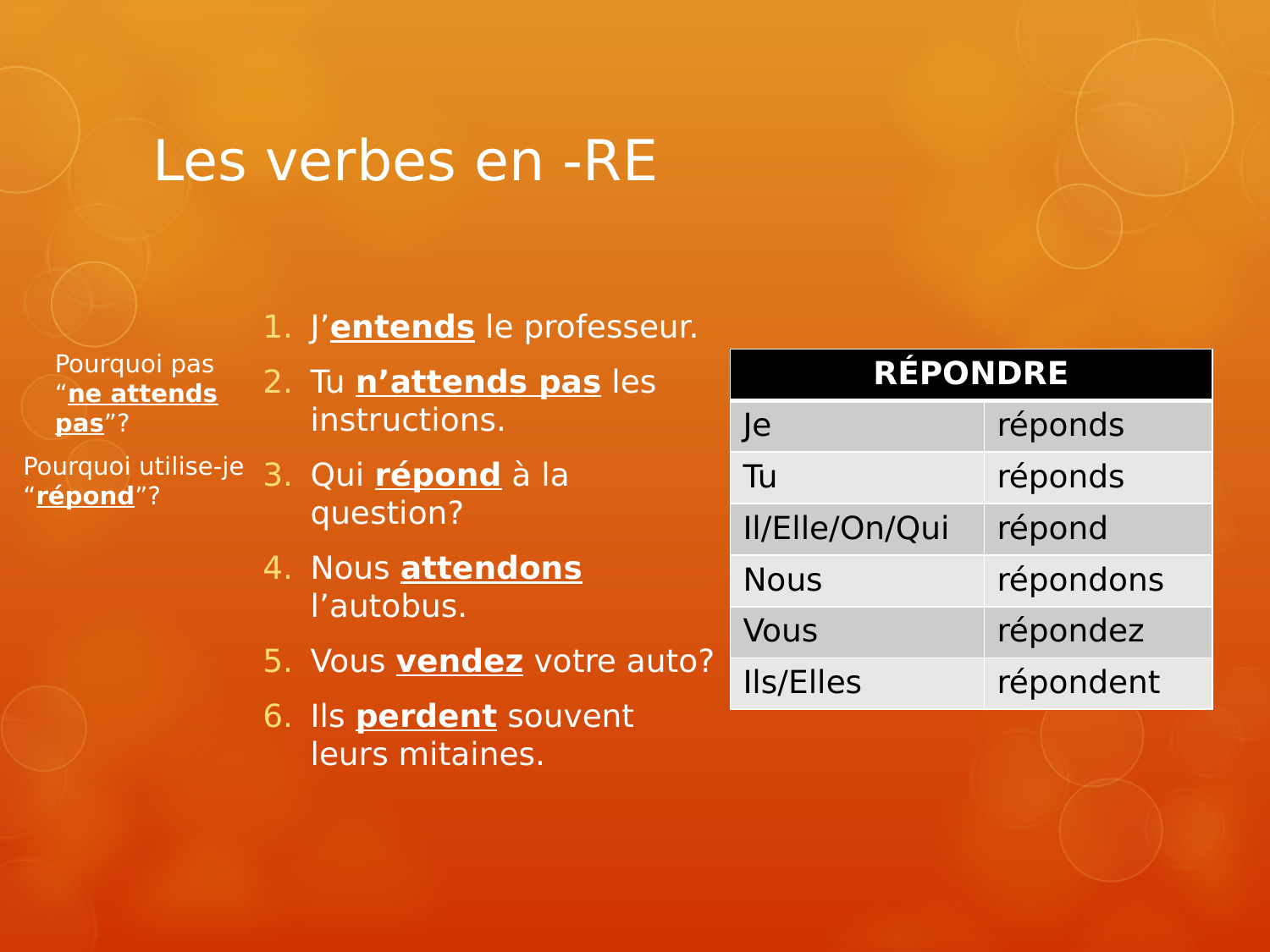

# Les verbes en -RE
J’entends le professeur.
Tu n’attends pas les instructions.
Qui répond à la question?
Nous attendons l’autobus.
Vous vendez votre auto?
Ils perdent souvent leurs mitaines.

Pourquoi pas “ne attends pas”?
| RÉPONDRE |  |
| --- | --- |
| Je | réponds |
| Tu | réponds |
| Il/Elle/On/Qui | répond |
| Nous | répondons |
| Vous | répondez |
| Ils/Elles | répondent |
Pourquoi utilise-je “répond”?